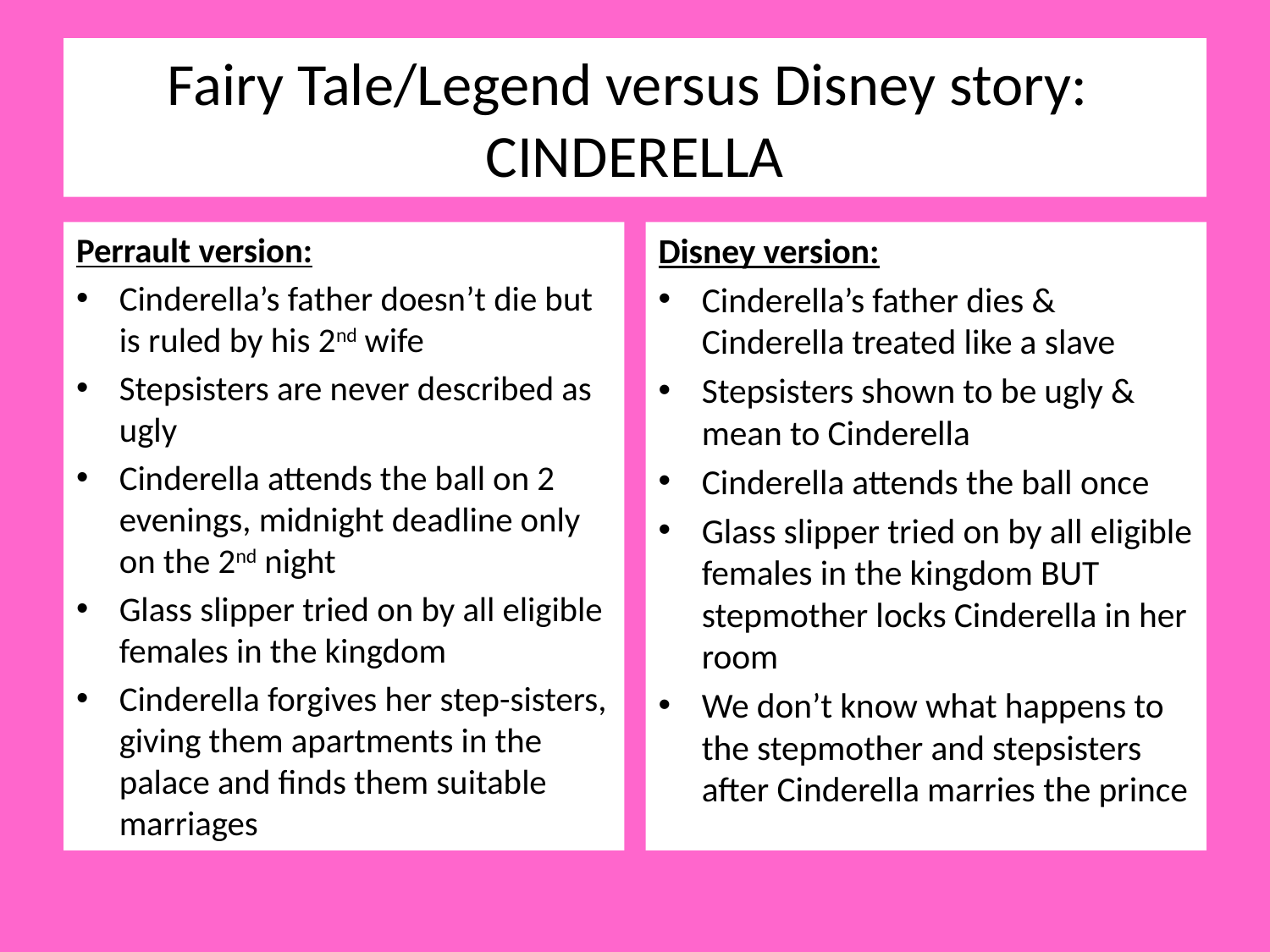

# Fairy Tale/Legend versus Disney story: CINDERELLA
Perrault version:
Cinderella’s father doesn’t die but is ruled by his 2nd wife
Stepsisters are never described as ugly
Cinderella attends the ball on 2 evenings, midnight deadline only on the 2nd night
Glass slipper tried on by all eligible females in the kingdom
Cinderella forgives her step-sisters, giving them apartments in the palace and finds them suitable marriages
Disney version:
Cinderella’s father dies & Cinderella treated like a slave
Stepsisters shown to be ugly & mean to Cinderella
Cinderella attends the ball once
Glass slipper tried on by all eligible females in the kingdom BUT stepmother locks Cinderella in her room
We don’t know what happens to the stepmother and stepsisters after Cinderella marries the prince